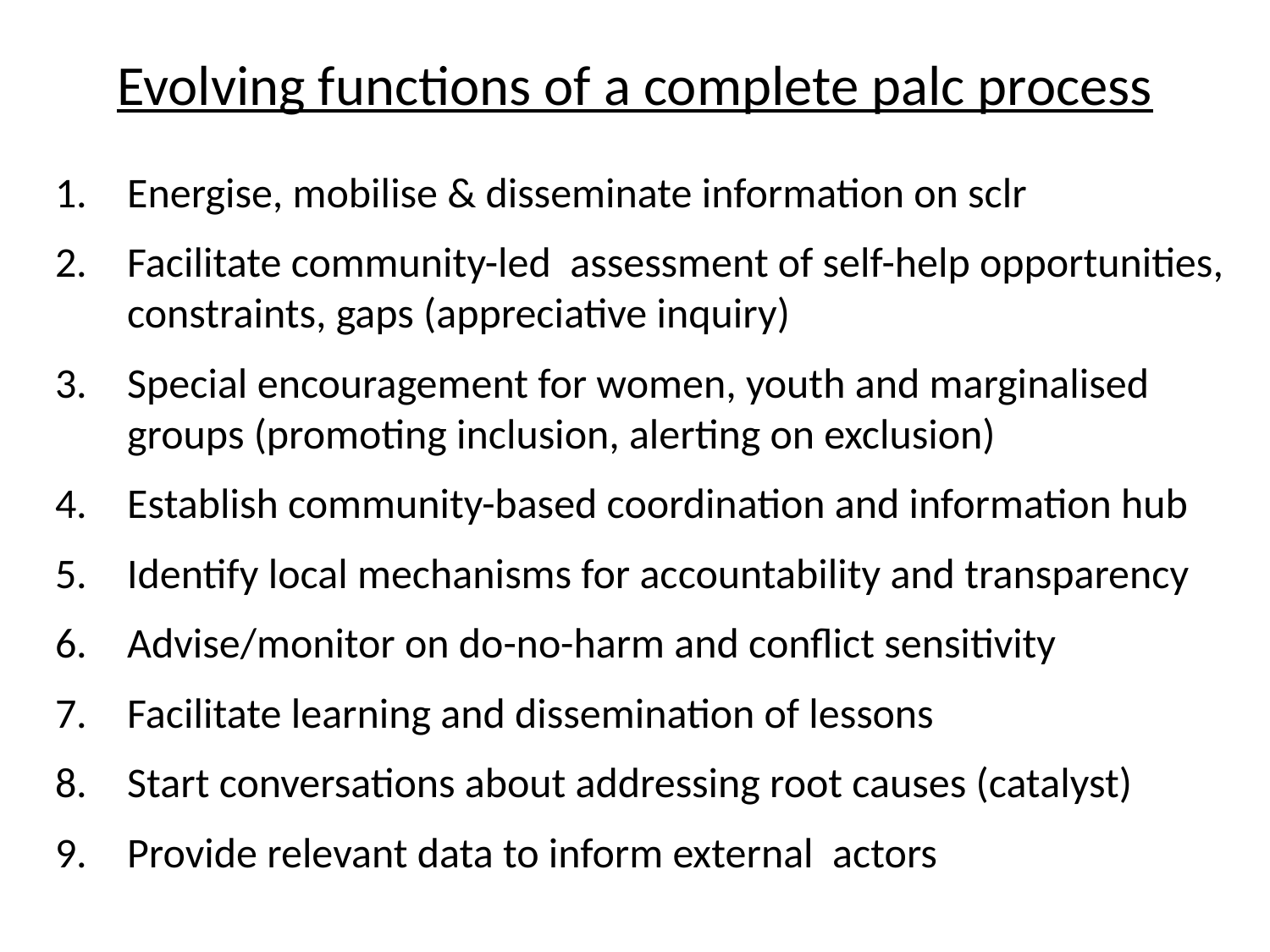

# Evolving functions of a complete palc process
Energise, mobilise & disseminate information on sclr
Facilitate community-led  assessment of self-help opportunities, constraints, gaps (appreciative inquiry)
Special encouragement for women, youth and marginalised groups (promoting inclusion, alerting on exclusion)
Establish community-based coordination and information hub
Identify local mechanisms for accountability and transparency
Advise/monitor on do-no-harm and conflict sensitivity
Facilitate learning and dissemination of lessons
Start conversations about addressing root causes (catalyst)
Provide relevant data to inform external  actors